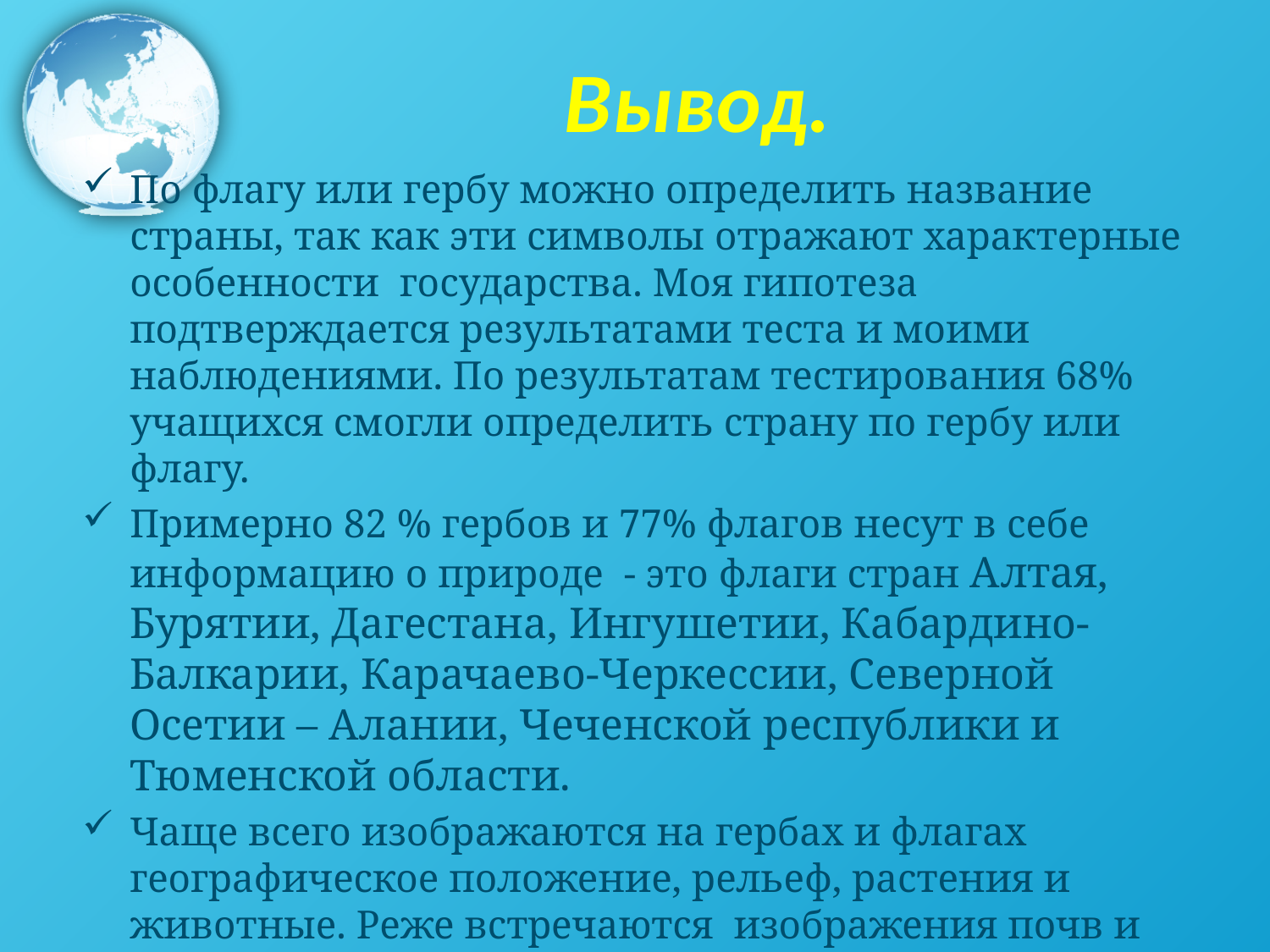

# Вывод.
По флагу или гербу можно определить название страны, так как эти символы отражают характерные особенности  государства. Моя гипотеза подтверждается результатами теста и моими наблюдениями. По результатам тестирования 68% учащихся смогли определить страну по гербу или флагу.
Примерно 82 % гербов и 77% флагов несут в себе информацию о природе  - это флаги стран Алтая, Бурятии, Дагестана, Ингушетии, Кабардино-Балкарии, Карачаево-Черкессии, Северной Осетии – Алании, Чеченской республики и Тюменской области.
Чаще всего изображаются на гербах и флагах географическое положение, рельеф, растения и животные. Реже встречаются  изображения почв и особенностей населения.